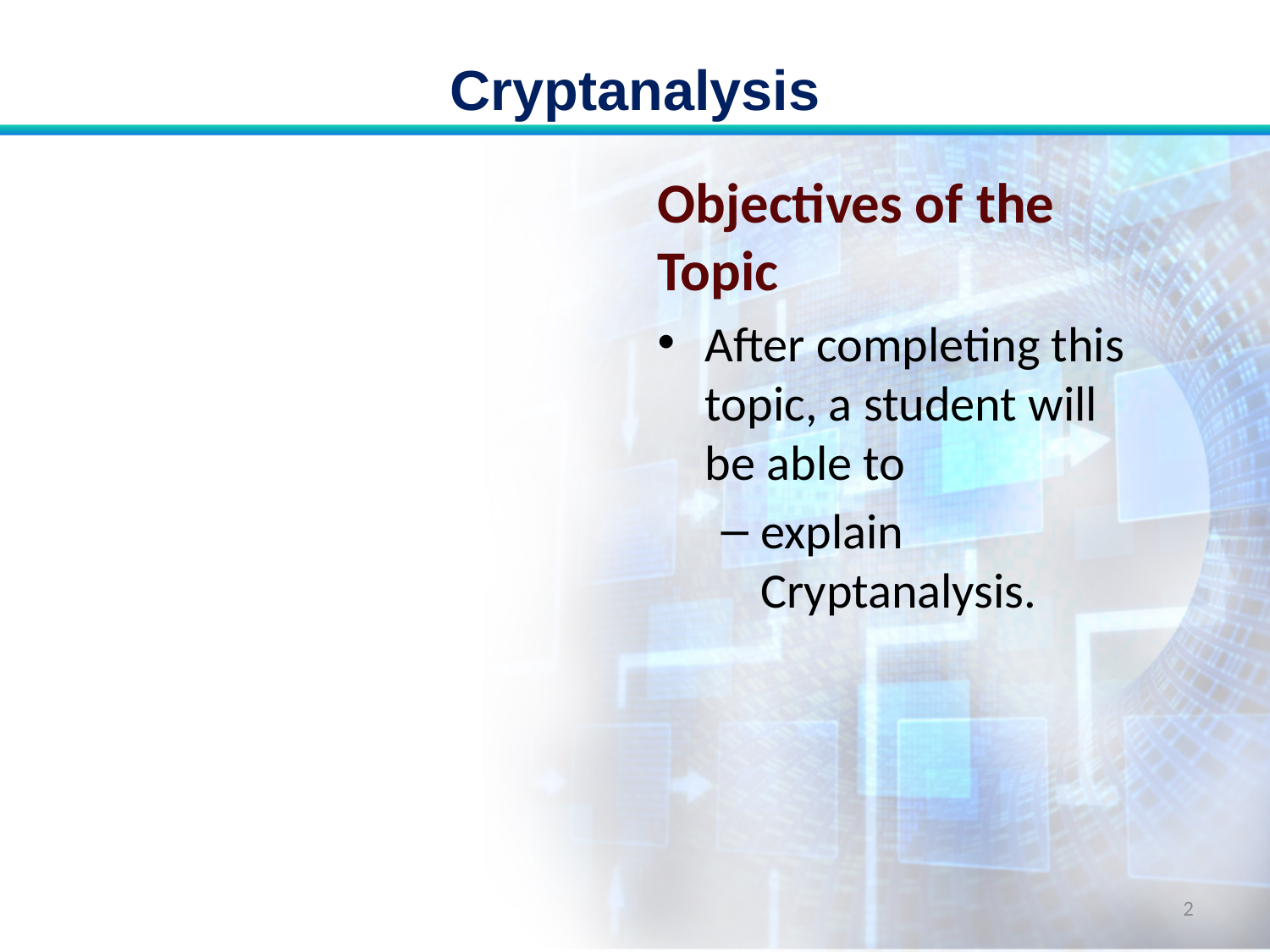

# Cryptanalysis
Objectives of the Topic
After completing this topic, a student will be able to
explain Cryptanalysis.
2